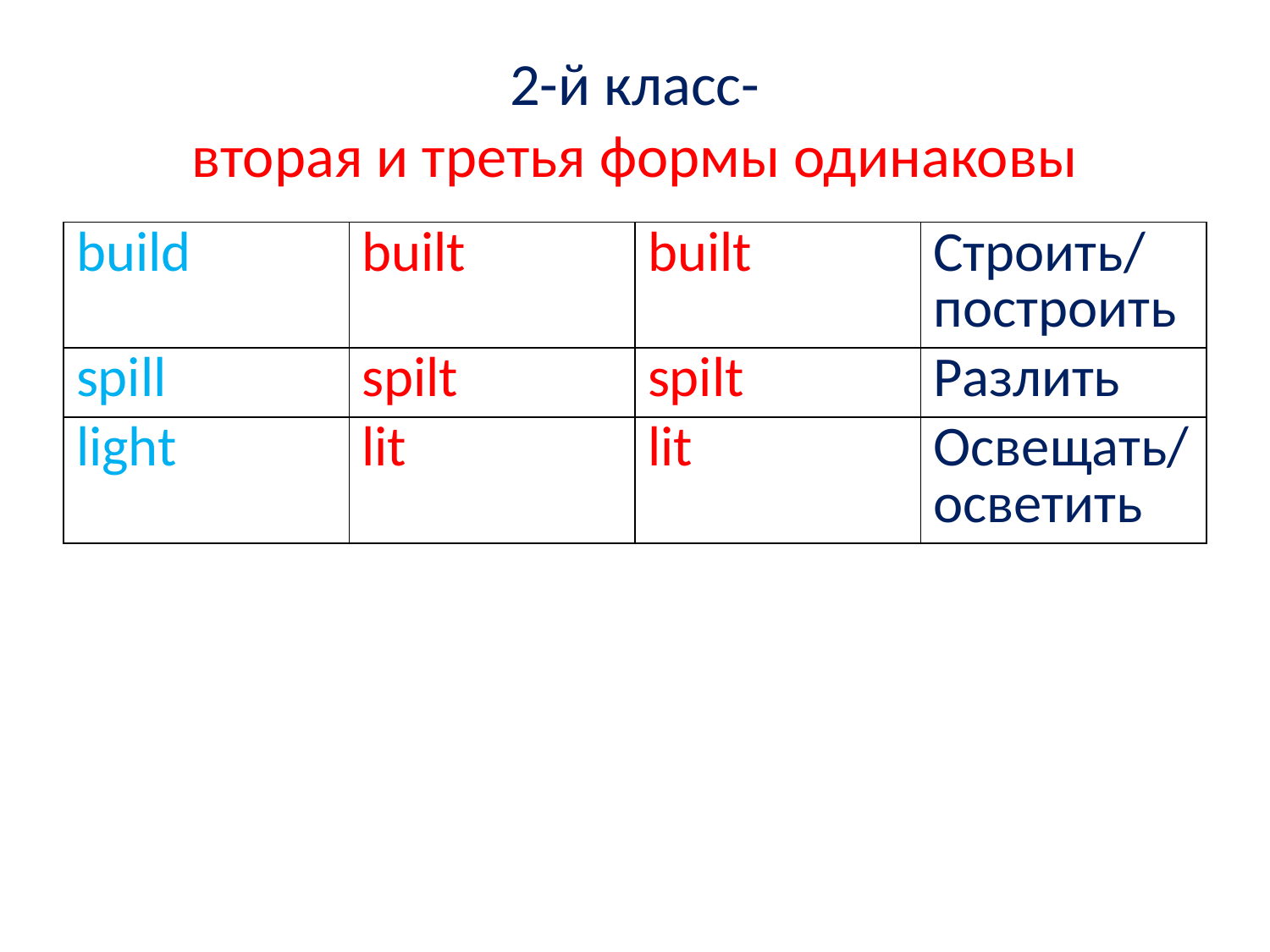

# 2-й класс- вторая и третья формы одинаковы
| build | built | built | Строить/ построить |
| --- | --- | --- | --- |
| spill | spilt | spilt | Разлить |
| light | lit | lit | Освещать/ осветить |